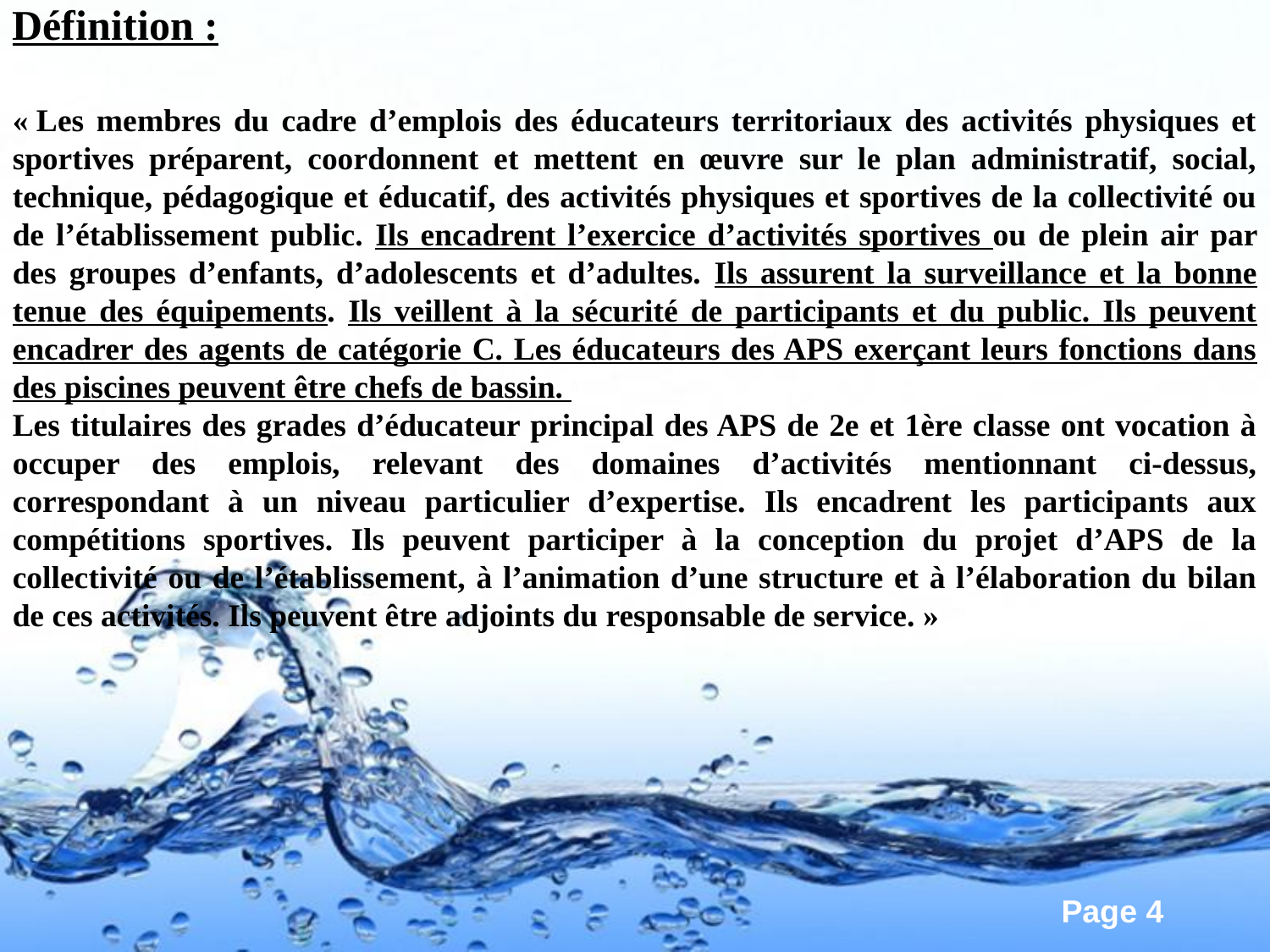

Définition :

« Les membres du cadre d’emplois des éducateurs territoriaux des activités physiques et sportives préparent, coordonnent et mettent en œuvre sur le plan administratif, social, technique, pédagogique et éducatif, des activités physiques et sportives de la collectivité ou de l’établissement public. Ils encadrent l’exercice d’activités sportives ou de plein air par des groupes d’enfants, d’adolescents et d’adultes. Ils assurent la surveillance et la bonne tenue des équipements. Ils veillent à la sécurité de participants et du public. Ils peuvent encadrer des agents de catégorie C. Les éducateurs des APS exerçant leurs fonctions dans des piscines peuvent être chefs de bassin.
Les titulaires des grades d’éducateur principal des APS de 2e et 1ère classe ont vocation à occuper des emplois, relevant des domaines d’activités mentionnant ci-dessus, correspondant à un niveau particulier d’expertise. Ils encadrent les participants aux compétitions sportives. Ils peuvent participer à la conception du projet d’APS de la collectivité ou de l’établissement, à l’animation d’une structure et à l’élaboration du bilan de ces activités. Ils peuvent être adjoints du responsable de service. »